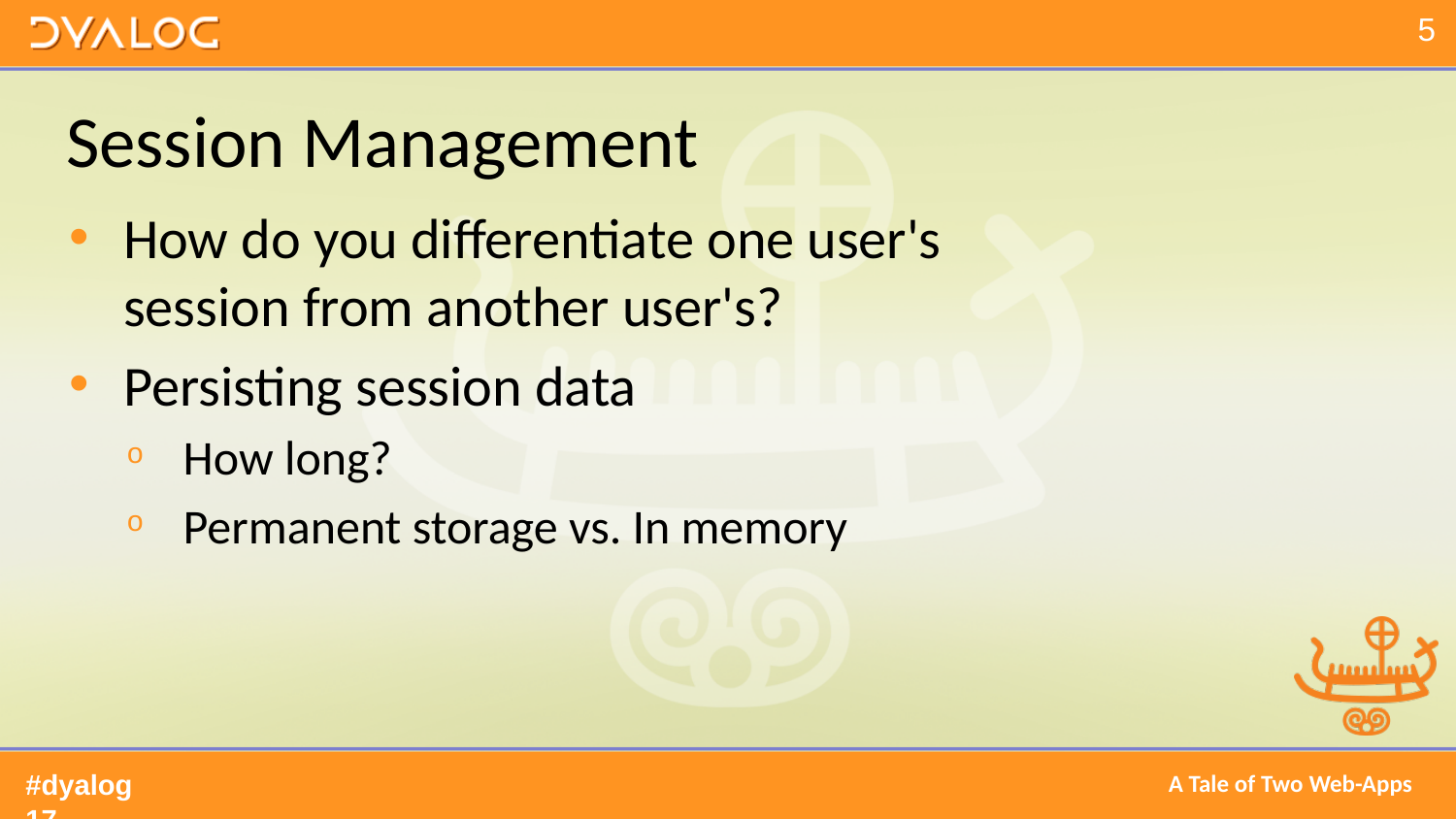

# Session Management

How do you differentiate one user's session from another user's?
Persisting session data
How long?
Permanent storage vs. In memory

A Tale of Two Web-Apps